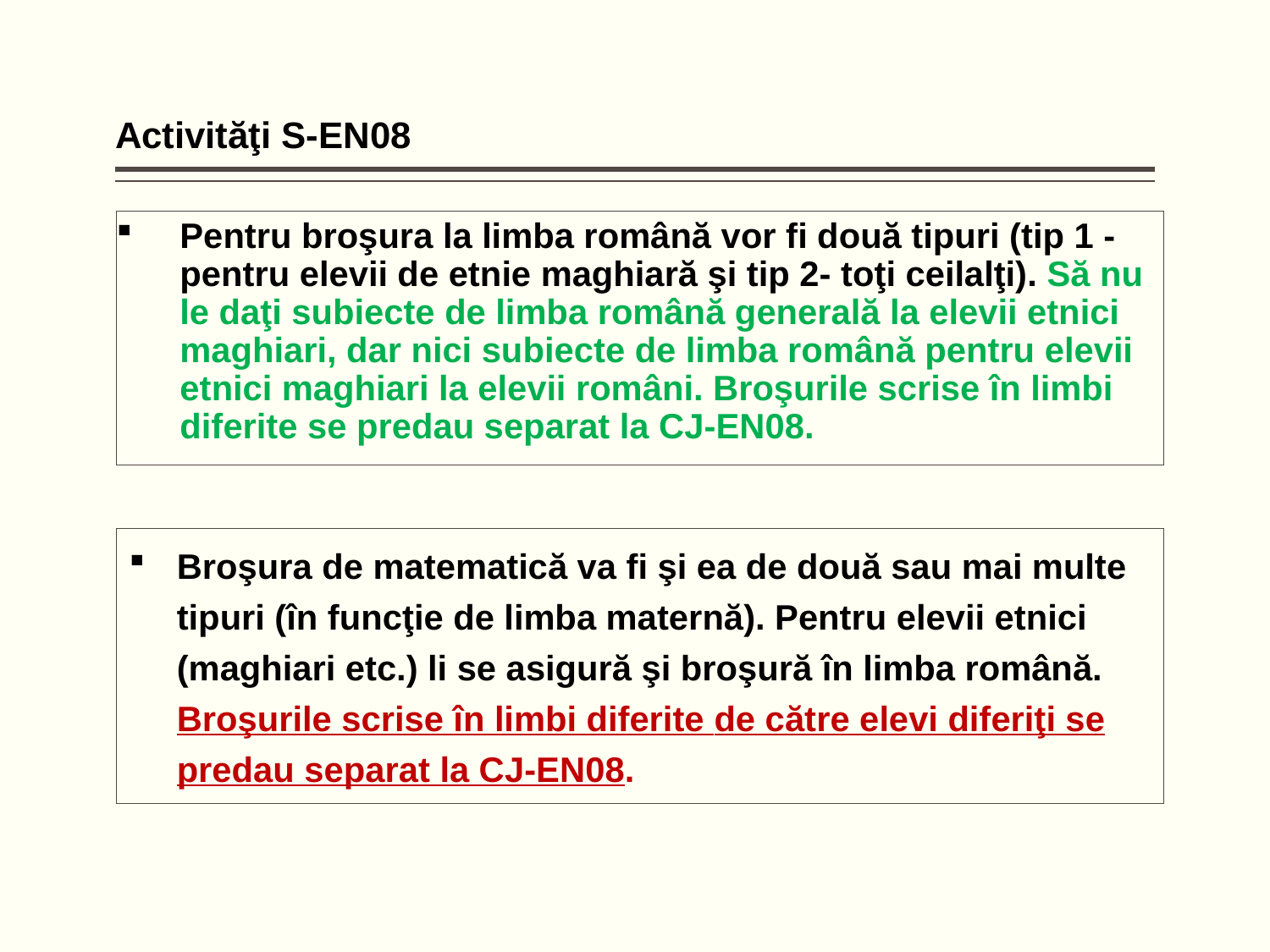

Activităţi S-EN08
# Pentru broşura la limba română vor fi două tipuri (tip 1 - pentru elevii de etnie maghiară şi tip 2- toţi ceilalţi). Să nu le daţi subiecte de limba română generală la elevii etnici maghiari, dar nici subiecte de limba română pentru elevii etnici maghiari la elevii români. Broşurile scrise în limbi diferite se predau separat la CJ-EN08.
Broşura de matematică va fi şi ea de două sau mai multe tipuri (în funcţie de limba maternă). Pentru elevii etnici (maghiari etc.) li se asigură şi broşură în limba română. Broşurile scrise în limbi diferite de către elevi diferiţi se predau separat la CJ-EN08.